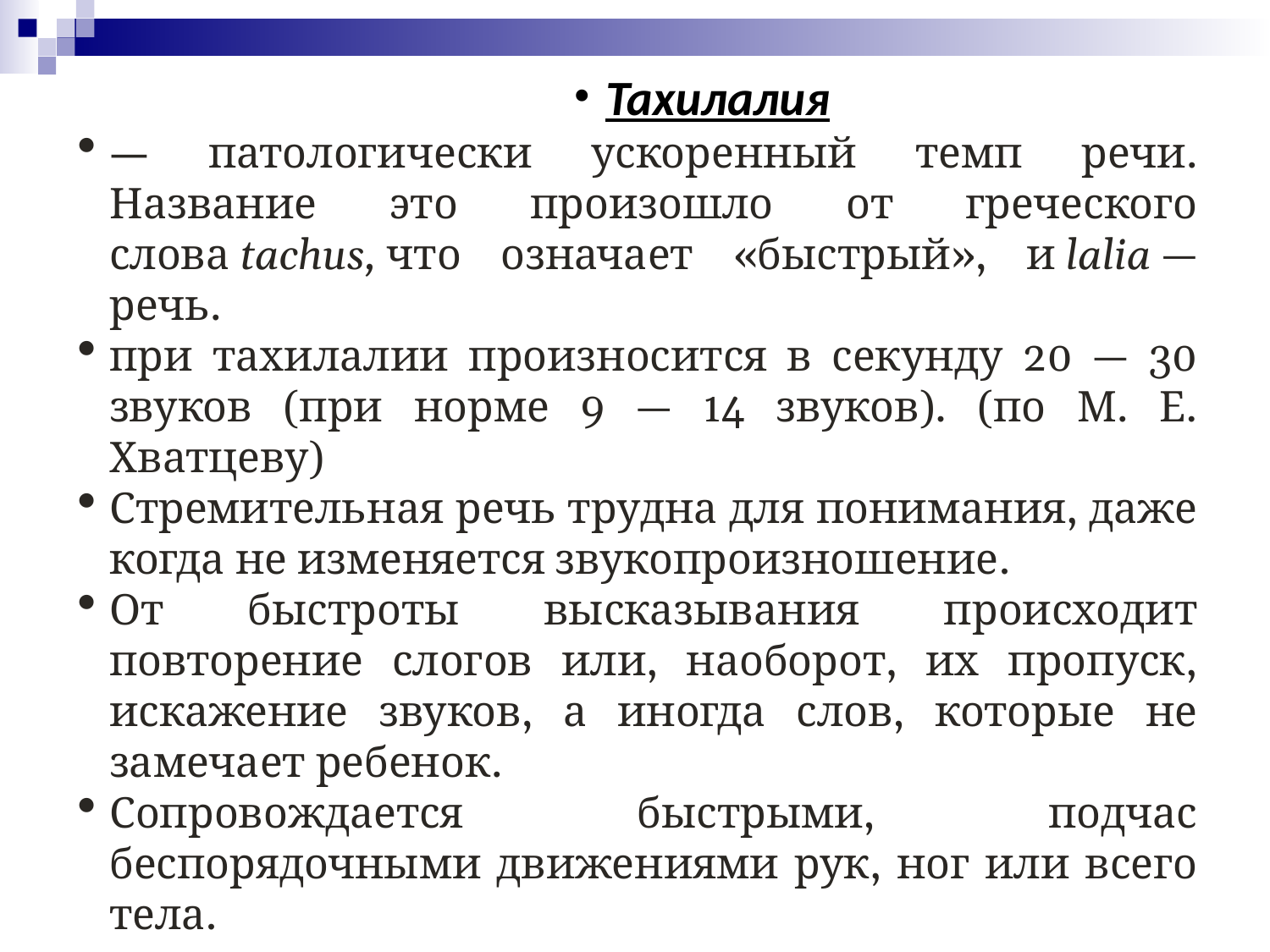

Тахилалия
— патологически ускоренный темп речи. Название это произошло от греческого слова tachus, что означает «быстрый», и lalia — речь.
при тахилалии произносится в секунду 20 — 30 звуков (при норме 9 — 14 звуков). (по М. Е. Хватцеву)
Стремительная речь трудна для понимания, даже когда не изменяется звукопроизношение.
От быстроты высказывания происходит повторение слогов или, наоборот, их пропуск, искажение звуков, а иногда слов, которые не замечает ребенок.
Сопровождается быстрыми, подчас беспорядочными движениями рук, ног или всего тела.